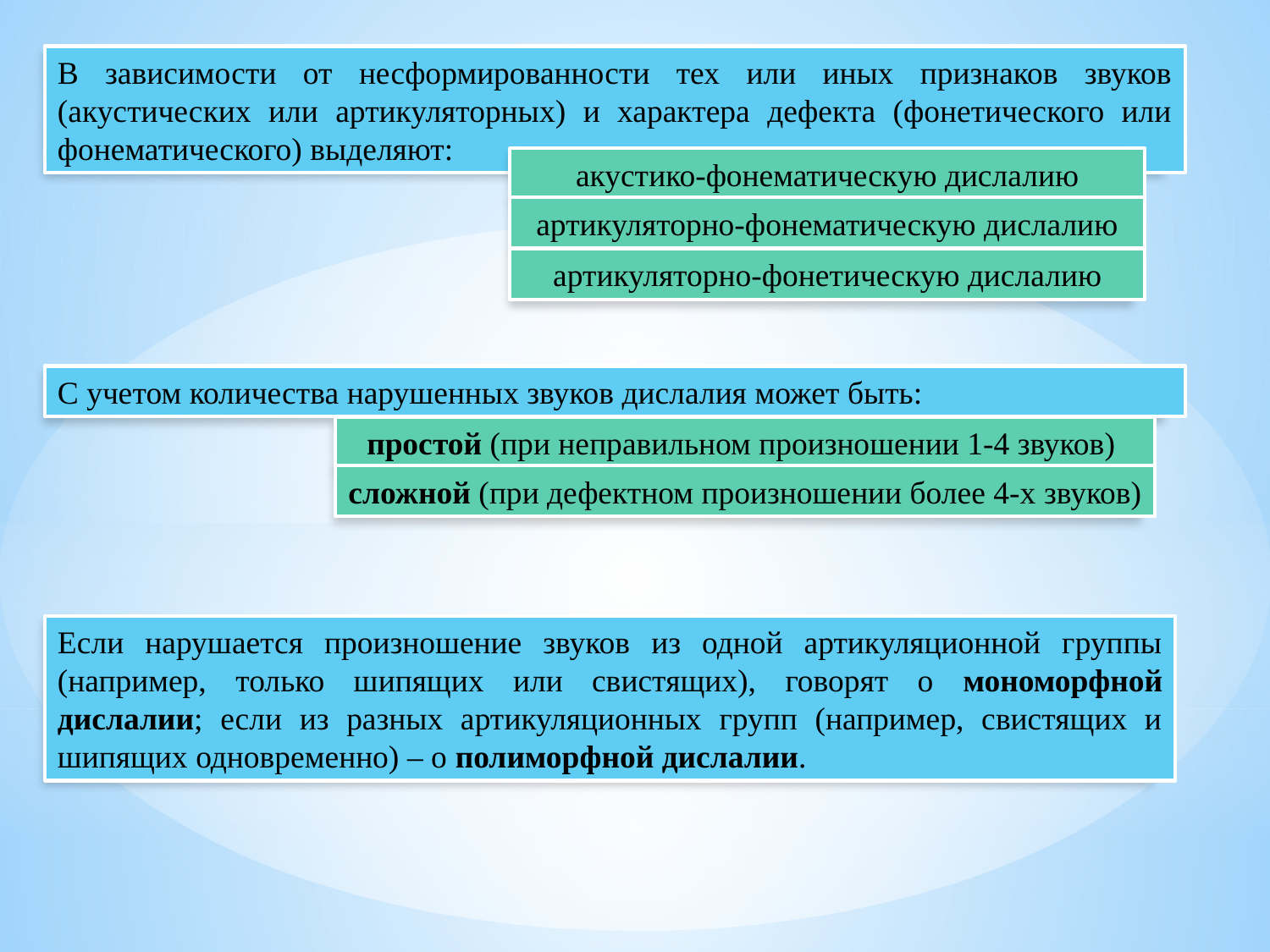

В зависимости от несформированности тех или иных признаков звуков (акустических или артикуляторных) и характера дефекта (фонетического или фонематического) выделяют:
акустико-фонематическую дислалию
артикуляторно-фонематическую дислалию
артикуляторно-фонетическую дислалию
С учетом количества нарушенных звуков дислалия может быть:
простой (при неправильном произношении 1-4 звуков)
сложной (при дефектном произношении более 4-х звуков)
Если нарушается произношение звуков из одной артикуляционной группы (например, только шипящих или свистящих), говорят о мономорфной дислалии; если из разных артикуляционных групп (например, свистящих и шипящих одновременно) – о полиморфной дислалии.